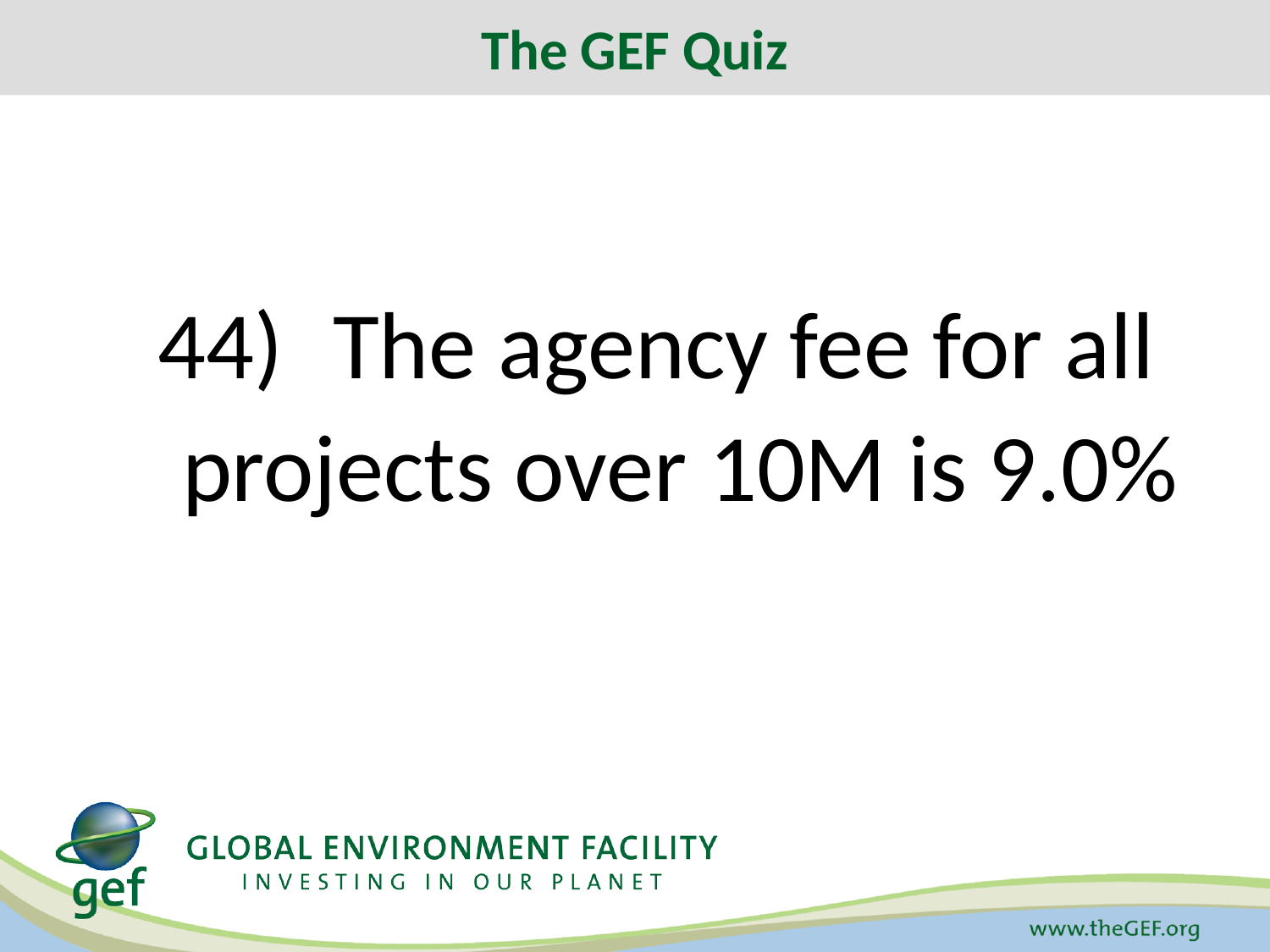

The GEF Quiz
# 44)	The agency fee for all projects over 10M is 9.0%